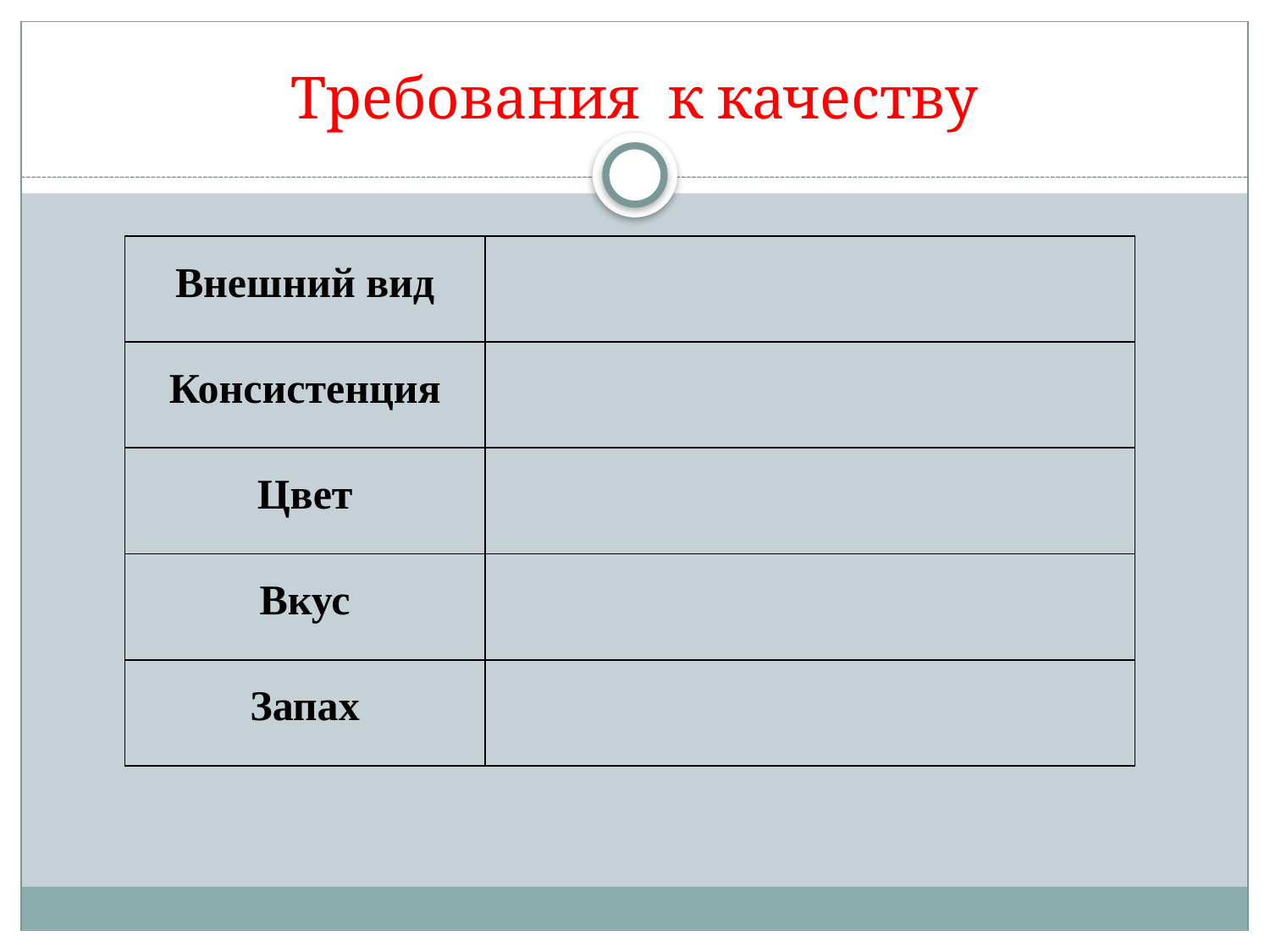

# Требования  к качеству
| Внешний вид |  |
| --- | --- |
| Консистенция |  |
| Цвет |  |
| Вкус |  |
| Запах |  |